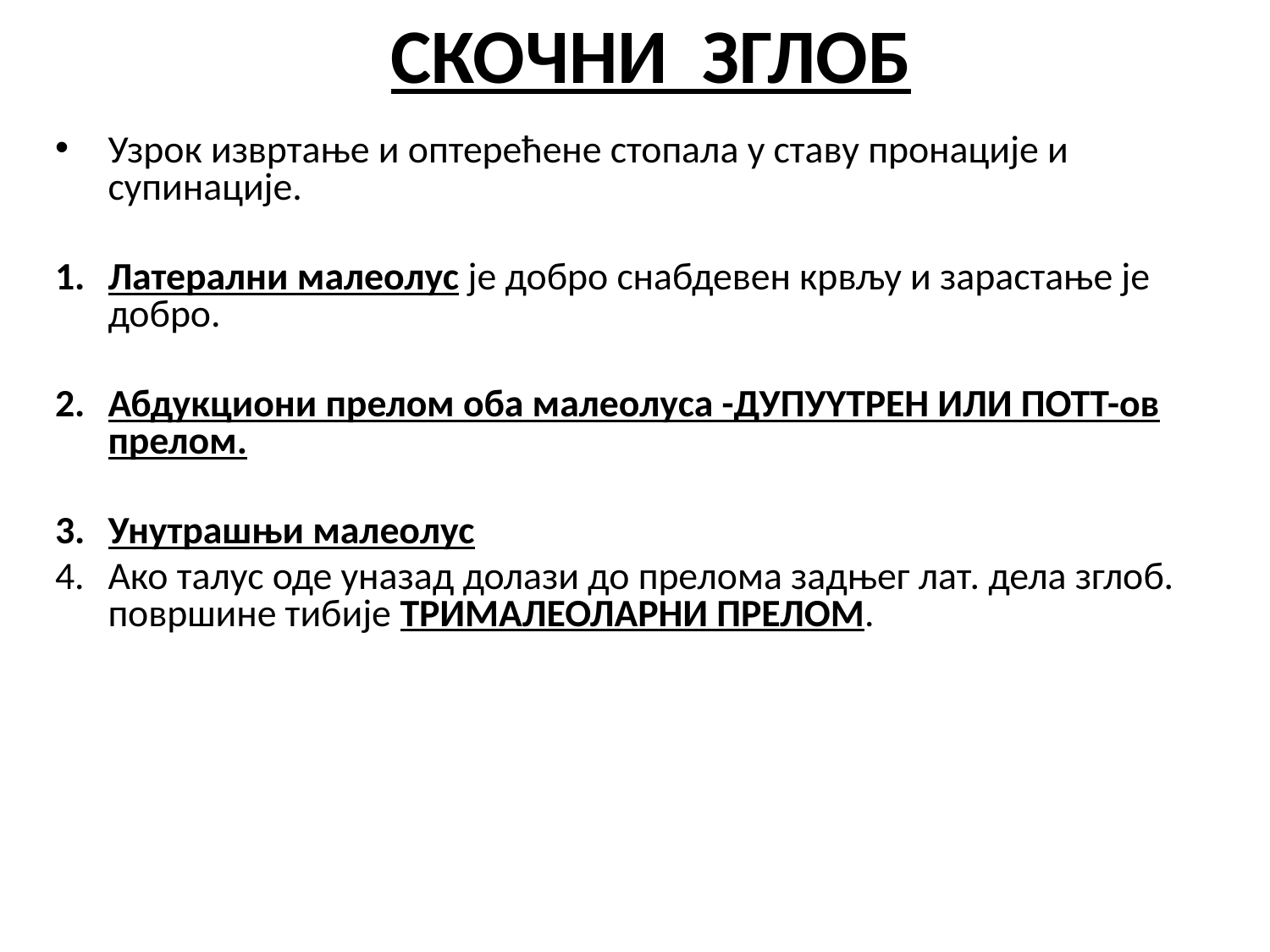

# СКОЧНИ  ЗГЛОБ
Узрок извртање и оптерећене стопала у ставу пронације и супинације.

Латерални малеолус је добро снабдевен крвљу и зарастање је добро.

Абдукциони прелом оба малеолуса -ДУПУYТРЕН ИЛИ ПОТТ-ов прелом.

Унутрашњи малеолус
Ако талус оде уназад долази до прелома задњег лат. дела зглоб. површине тибије ТРИМАЛЕОЛАРНИ ПРЕЛОМ.